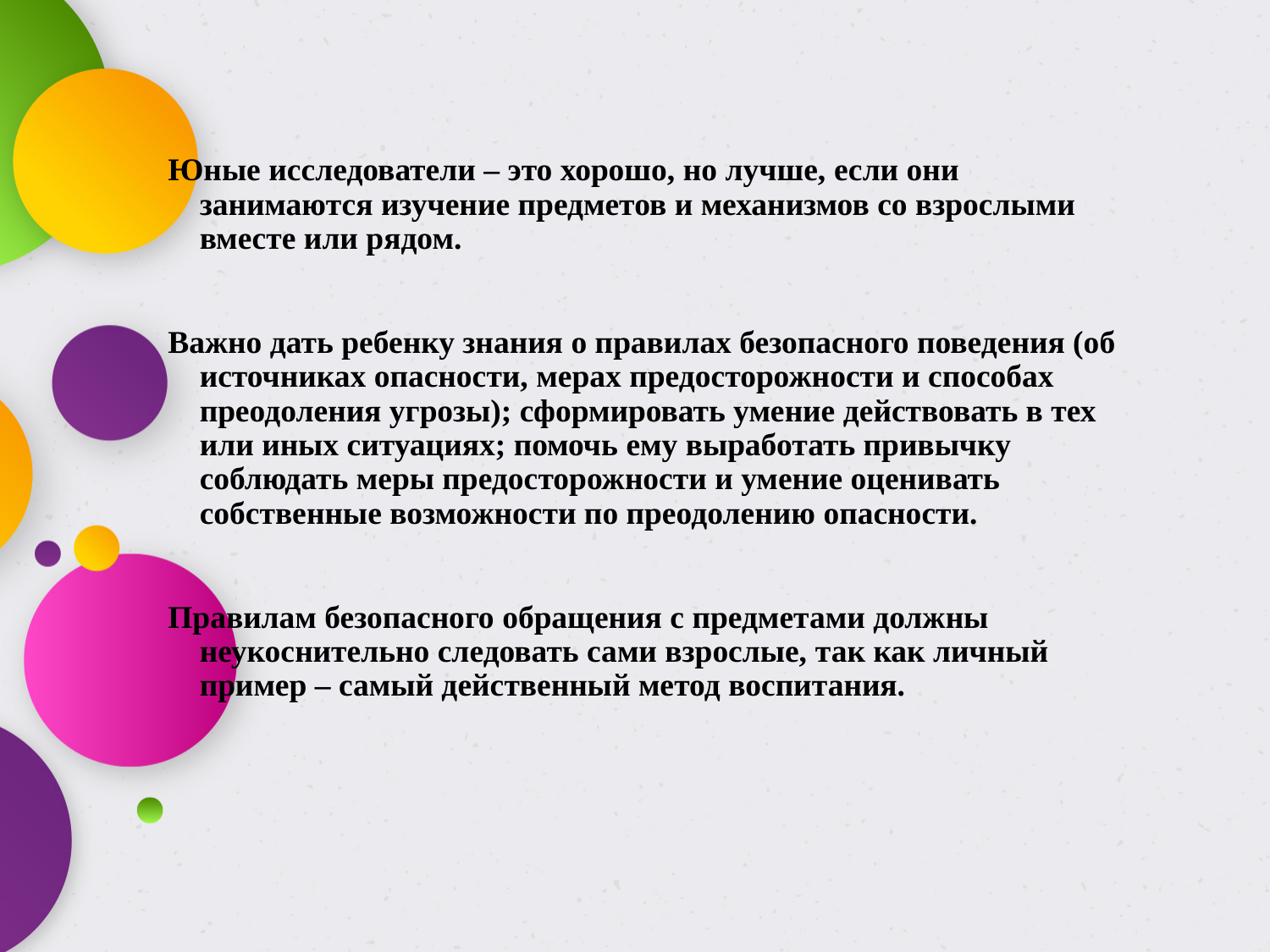

Юные исследователи – это хорошо, но лучше, если они занимаются изучение предметов и механизмов со взрослыми вместе или рядом.

Важно дать ребенку знания о правилах безопасного поведения (об источниках опасности, мерах предосторожности и способах преодоления угрозы); сформировать умение действовать в тех или иных ситуациях; помочь ему выработать привычку соблюдать меры предосторожности и умение оценивать собственные возможности по преодолению опасности.

Правилам безопасного обращения с предметами должны неукоснительно следовать сами взрослые, так как личный пример – самый действенный метод воспитания.